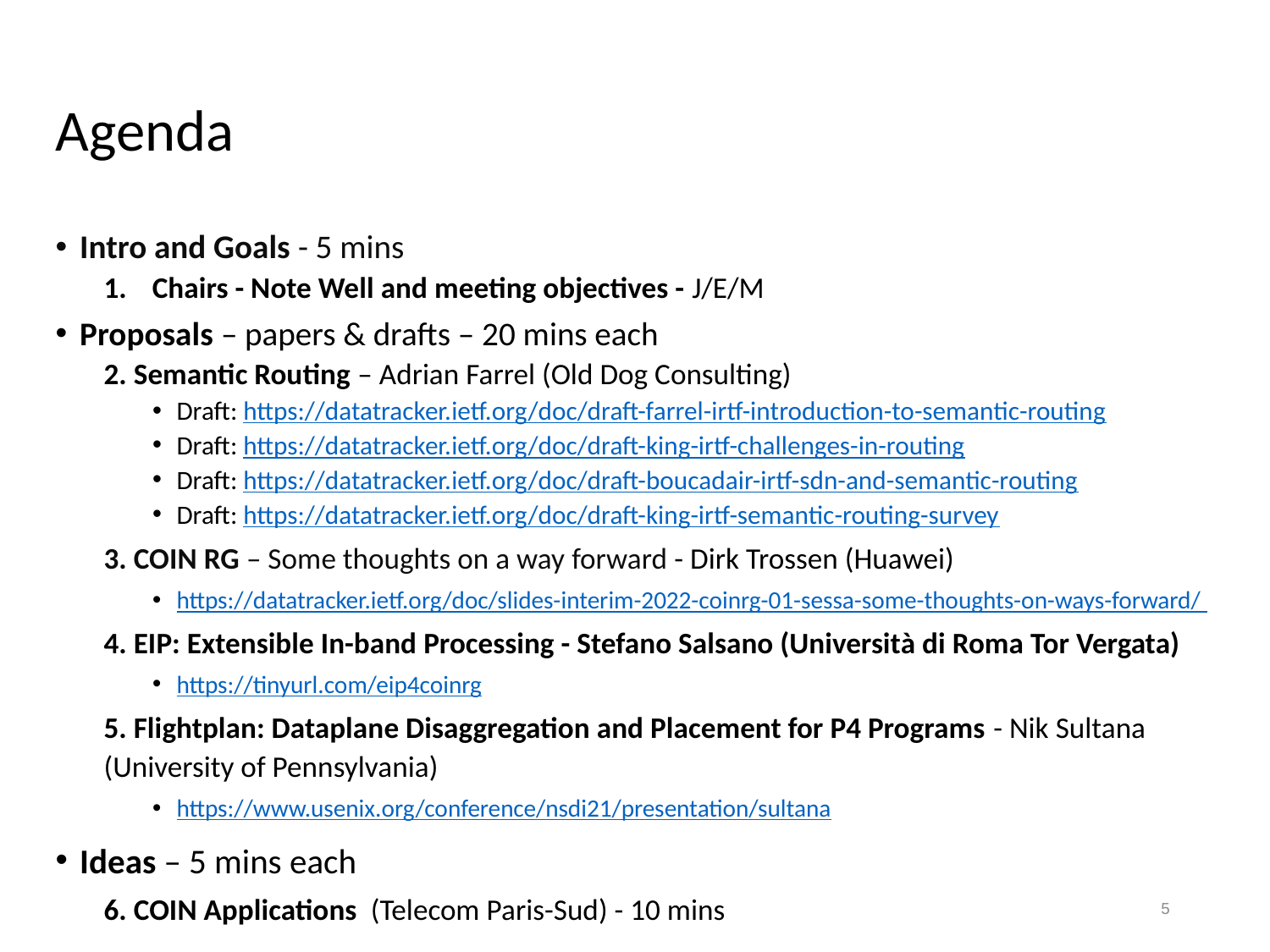

# Agenda
Intro and Goals - 5 mins
Chairs - Note Well and meeting objectives - J/E/M
Proposals – papers & drafts – 20 mins each
2. Semantic Routing – Adrian Farrel (Old Dog Consulting)
Draft: https://datatracker.ietf.org/doc/draft-farrel-irtf-introduction-to-semantic-routing
Draft: https://datatracker.ietf.org/doc/draft-king-irtf-challenges-in-routing
Draft: https://datatracker.ietf.org/doc/draft-boucadair-irtf-sdn-and-semantic-routing
Draft: https://datatracker.ietf.org/doc/draft-king-irtf-semantic-routing-survey
3. COIN RG – Some thoughts on a way forward - Dirk Trossen (Huawei)
https://datatracker.ietf.org/doc/slides-interim-2022-coinrg-01-sessa-some-thoughts-on-ways-forward/
4. EIP: Extensible In-band Processing - Stefano Salsano (Università di Roma Tor Vergata)
https://tinyurl.com/eip4coinrg
5. Flightplan: Dataplane Disaggregation and Placement for P4 Programs - Nik Sultana (University of Pennsylvania)
https://www.usenix.org/conference/nsdi21/presentation/sultana
Ideas – 5 mins each
6. COIN Applications  (Telecom Paris-Sud) - 10 mins

5